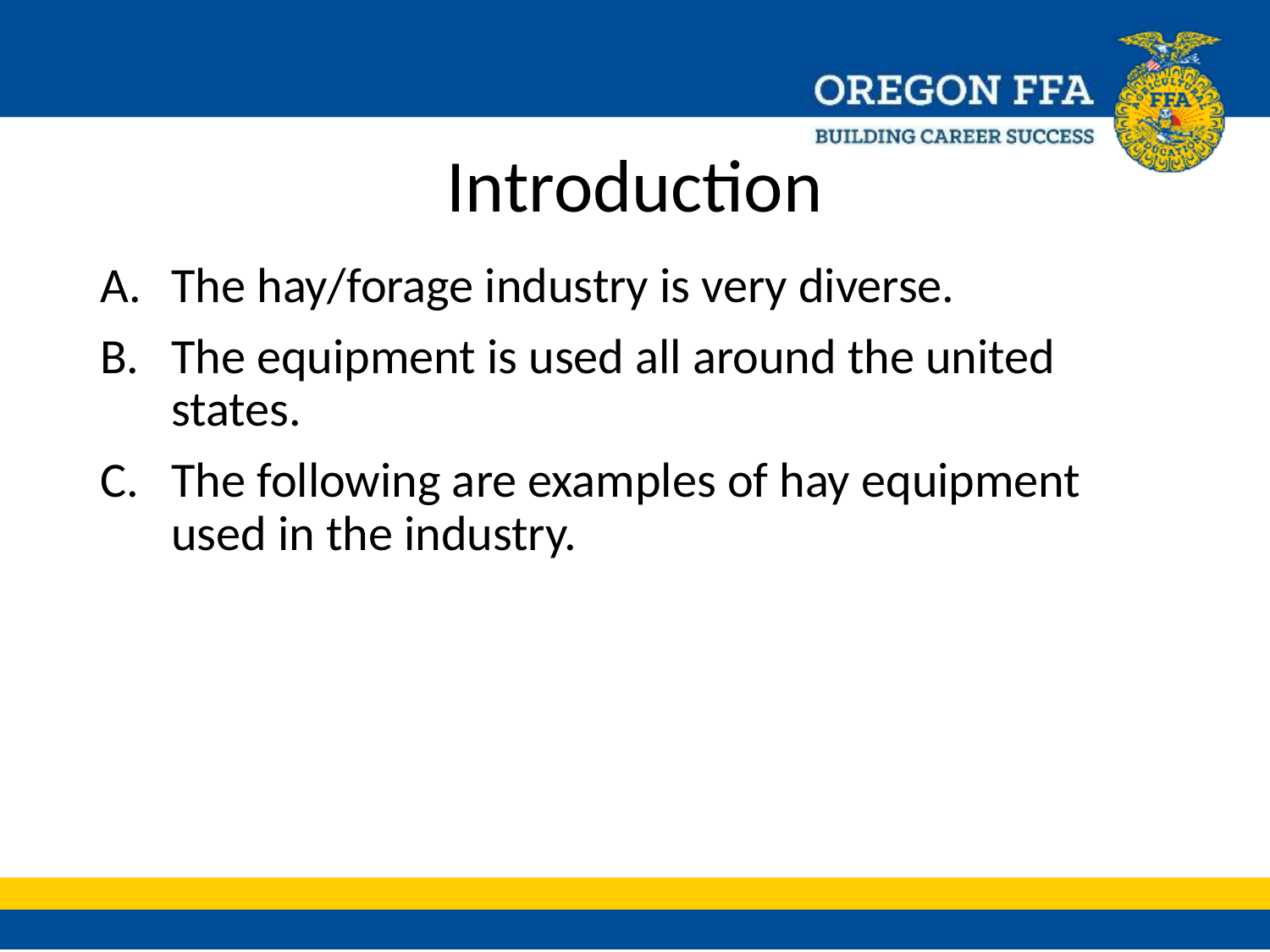

# Introduction
The hay/forage industry is very diverse.
The equipment is used all around the united states.
The following are examples of hay equipment used in the industry.